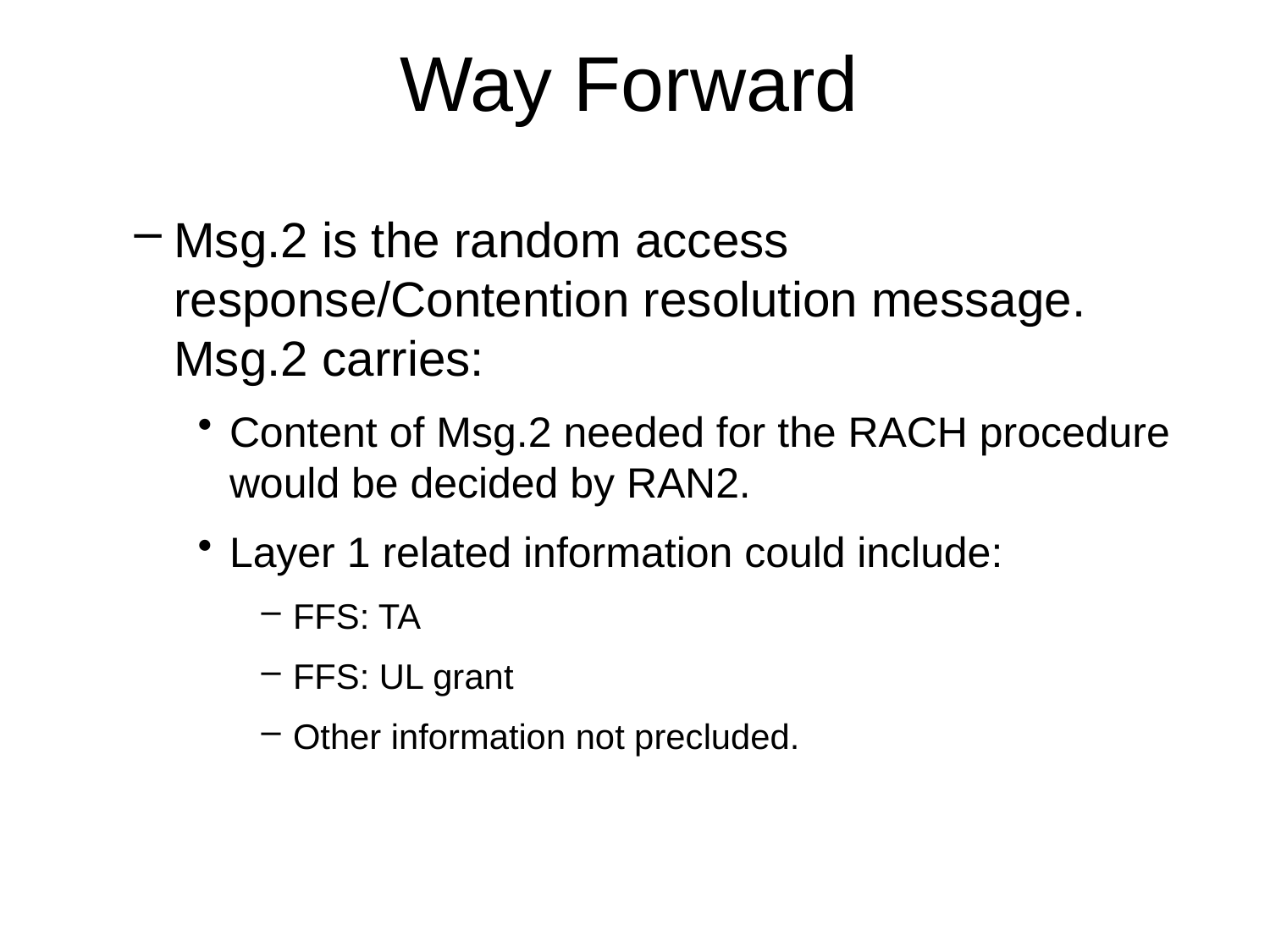

# Way Forward
Msg.2 is the random access response/Contention resolution message.  Msg.2 carries:
Content of Msg.2 needed for the RACH procedure would be decided by RAN2.
Layer 1 related information could include:
FFS: TA
FFS: UL grant
Other information not precluded.